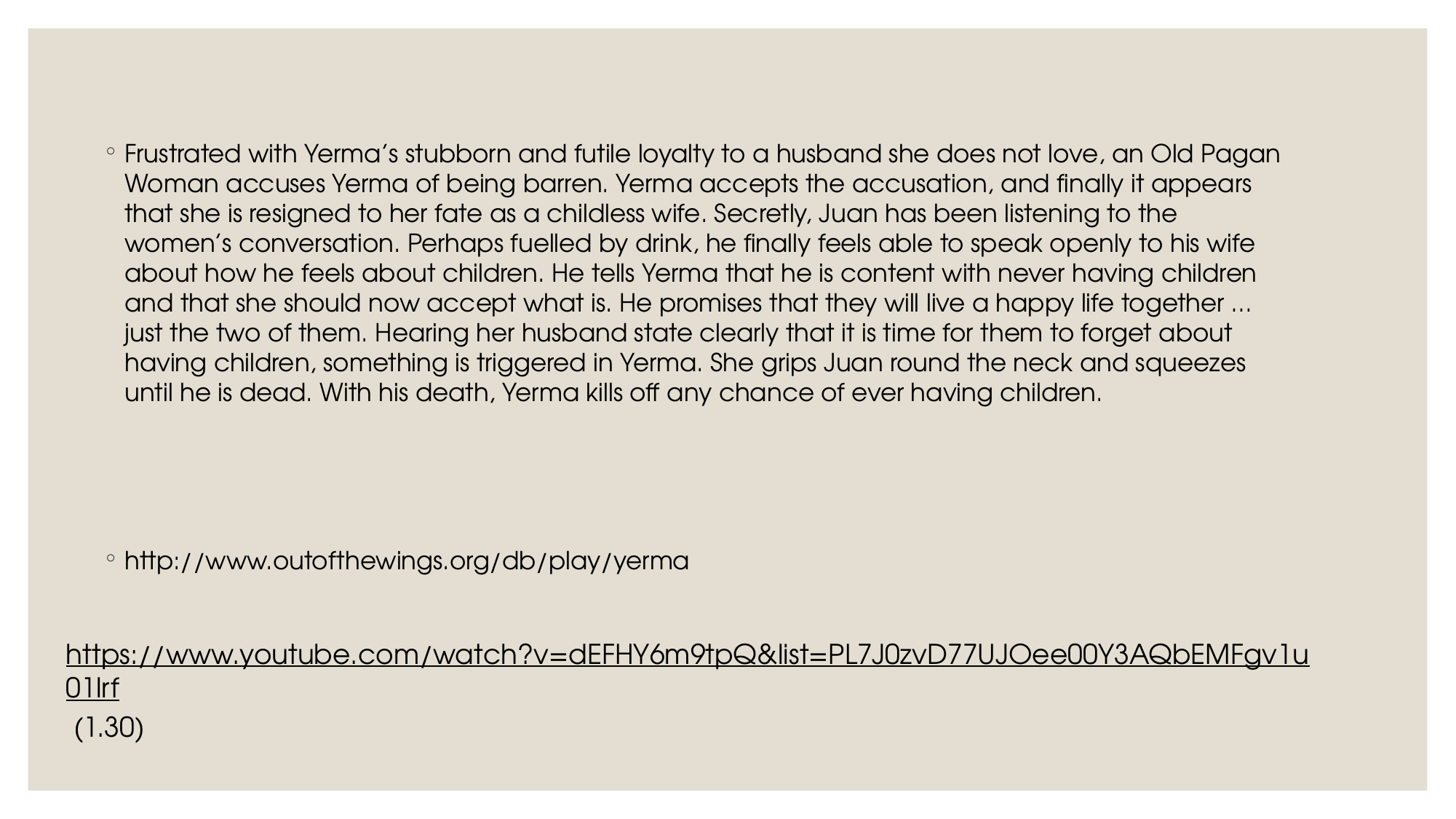

Frustrated with Yerma’s stubborn and futile loyalty to a husband she does not love, an Old Pagan Woman accuses Yerma of being barren. Yerma accepts the accusation, and finally it appears that she is resigned to her fate as a childless wife. Secretly, Juan has been listening to the women’s conversation. Perhaps fuelled by drink, he finally feels able to speak openly to his wife about how he feels about children. He tells Yerma that he is content with never having children and that she should now accept what is. He promises that they will live a happy life together … just the two of them. Hearing her husband state clearly that it is time for them to forget about having children, something is triggered in Yerma. She grips Juan round the neck and squeezes until he is dead. With his death, Yerma kills off any chance of ever having children.

http://www.outofthewings.org/db/play/yerma
https://www.youtube.com/watch?v=dEFHY6m9tpQ&list=PL7J0zvD77UJOee00Y3AQbEMFgv1u01lrf (1.30)